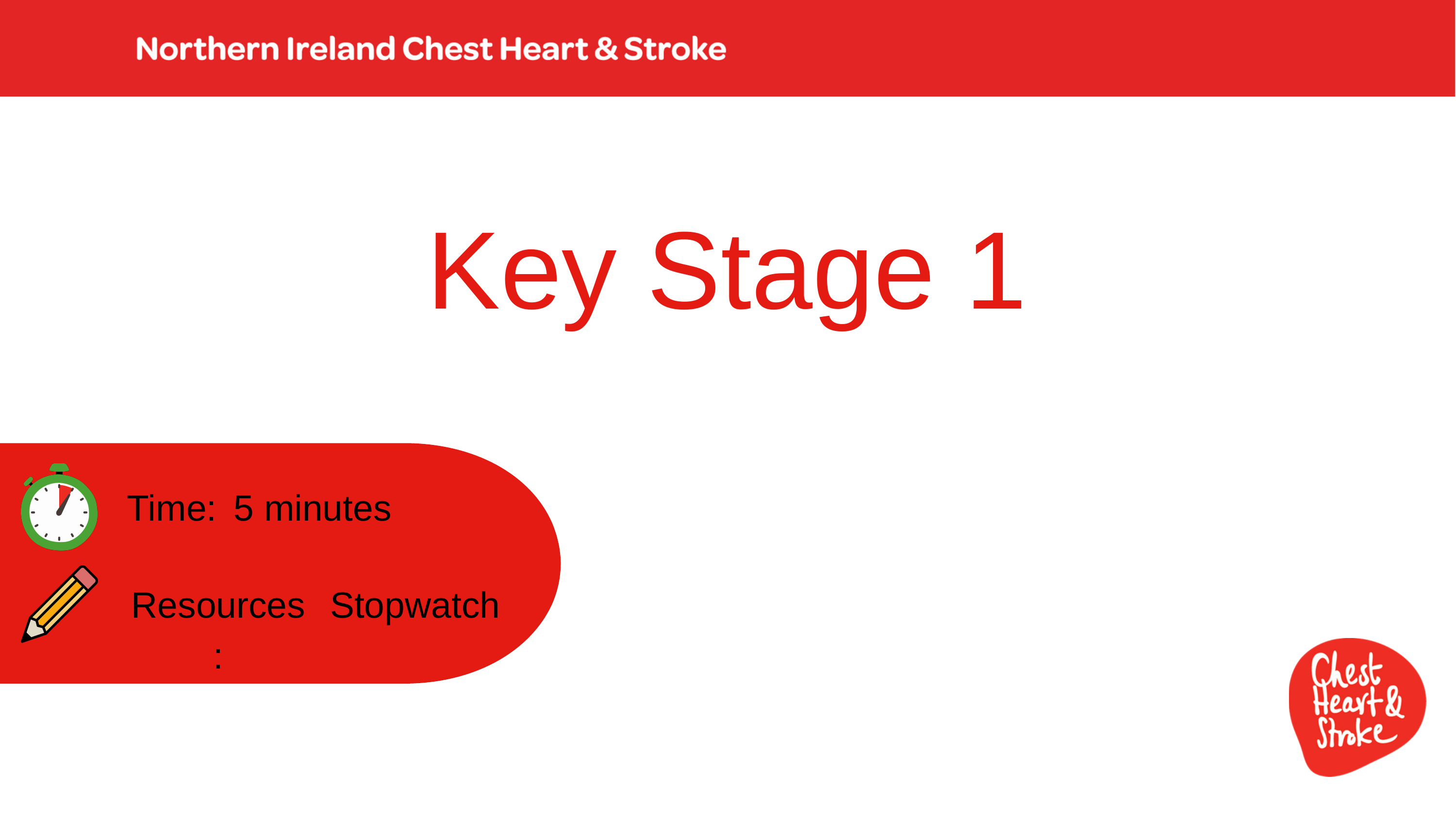

Key Stage 1

Time:
5 minutes

Resources :
Stopwatch